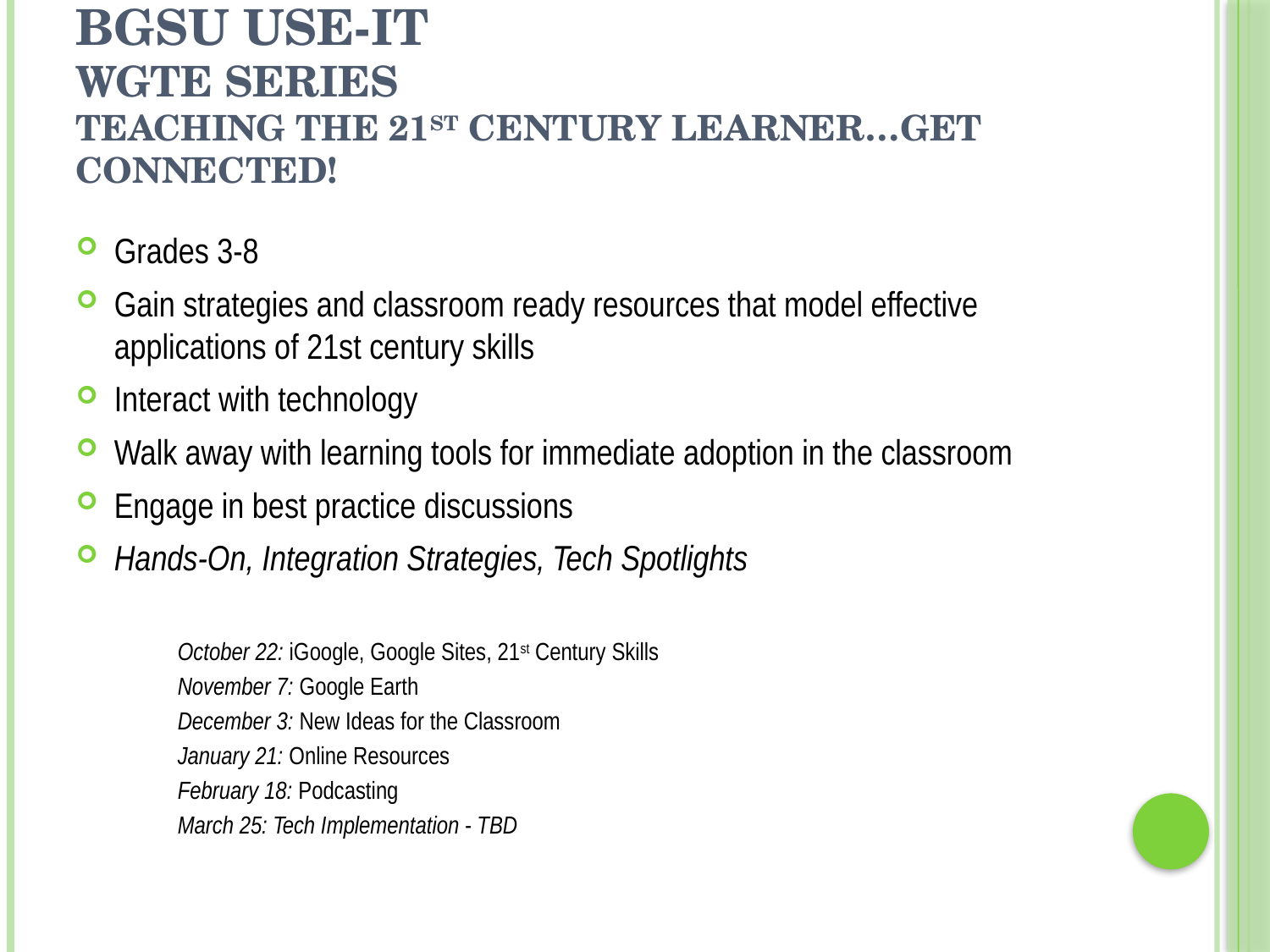

# BGSU USE-IT WGTE Series Teaching the 21st Century Learner…Get Connected!
Grades 3-8
Gain strategies and classroom ready resources that model effective applications of 21st century skills
Interact with technology
Walk away with learning tools for immediate adoption in the classroom
Engage in best practice discussions
Hands-On, Integration Strategies, Tech Spotlights

October 22: iGoogle, Google Sites, 21st Century Skills
November 7: Google Earth
December 3: New Ideas for the Classroom
January 21: Online Resources
February 18: Podcasting
March 25: Tech Implementation - TBD